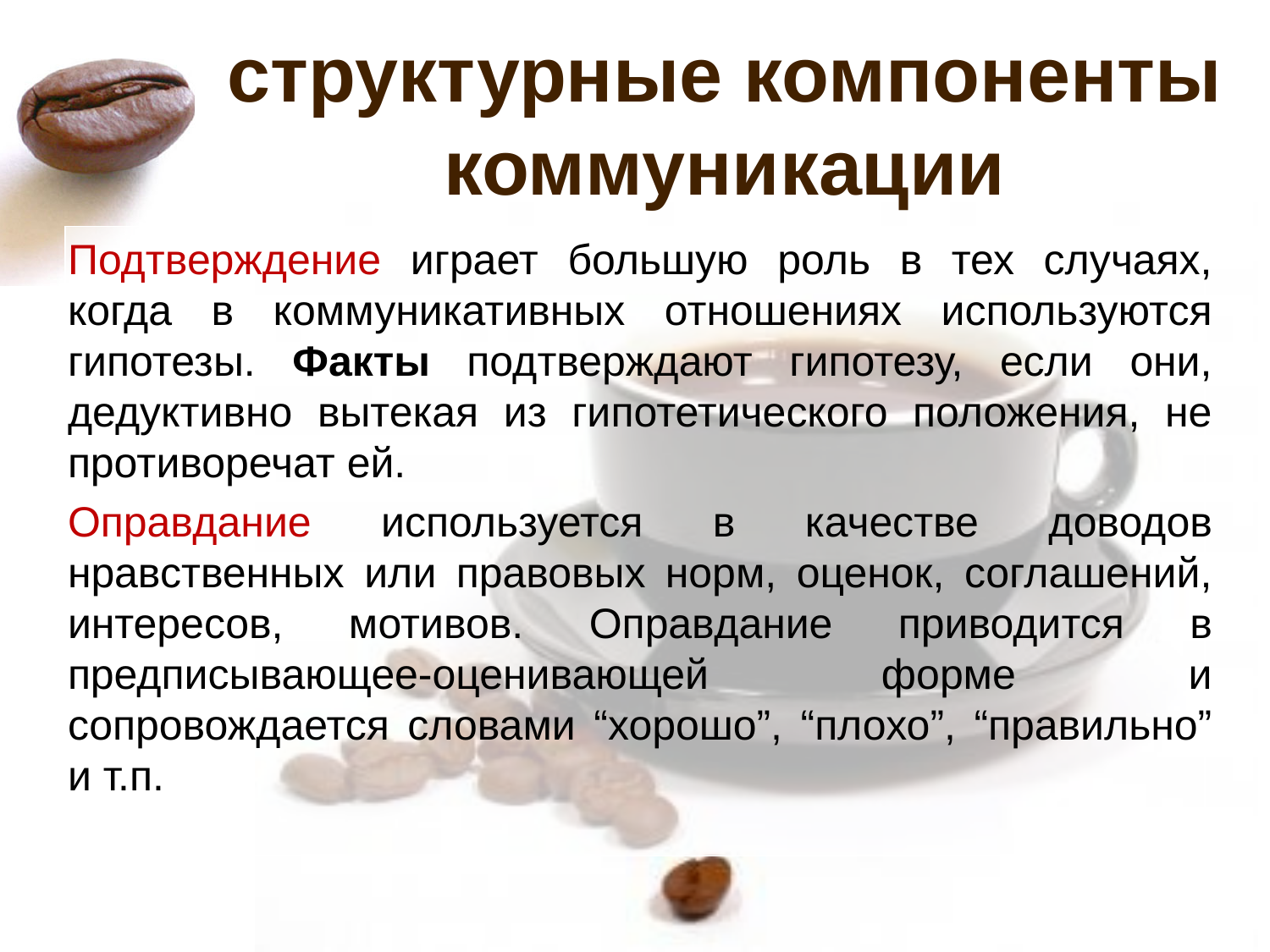

# структурные компоненты коммуникации
Подтверждение играет большую роль в тех случаях, когда в коммуникативных отношениях используются гипотезы. Факты подтверждают гипотезу, если они, дедуктивно вытекая из гипотетического положения, не противоречат ей.
Оправдание используется в качестве доводов нравственных или правовых норм, оценок, соглашений, интересов, мотивов. Оправдание приводится в предписывающее-оценивающей форме и сопровождается словами “хорошо”, “плохо”, “правильно” и т.п.